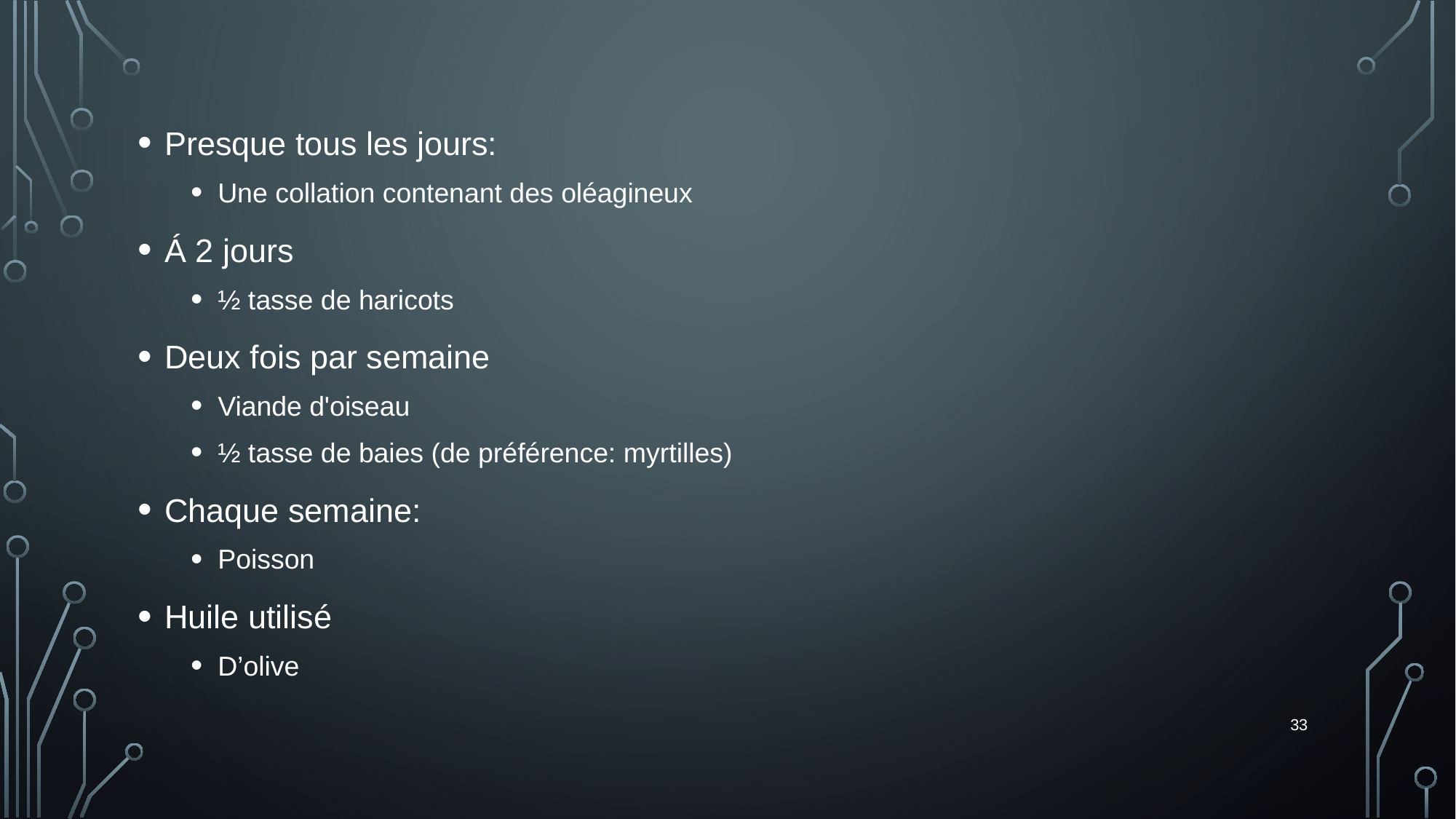

Presque tous les jours:
Une collation contenant des oléagineux
Á 2 jours
½ tasse de haricots
Deux fois par semaine
Viande d'oiseau
½ tasse de baies (de préférence: myrtilles)
Chaque semaine:
Poisson
Huile utilisé
D’olive
33